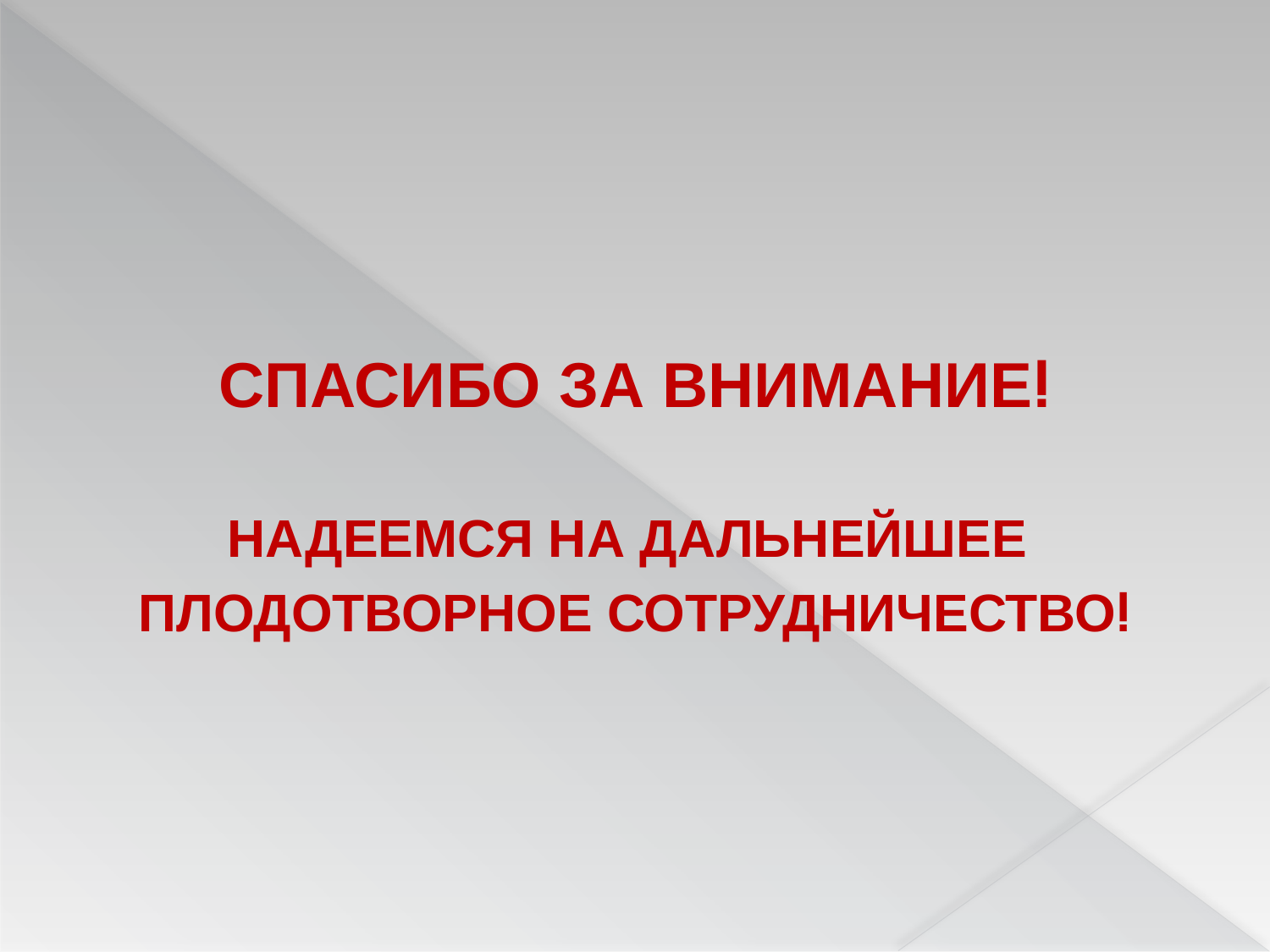

СПАСИБО ЗА ВНИМАНИЕ!

НАДЕЕМСЯ НА ДАЛЬНЕЙШЕЕ
ПЛОДОТВОРНОЕ СОТРУДНИЧЕСТВО!